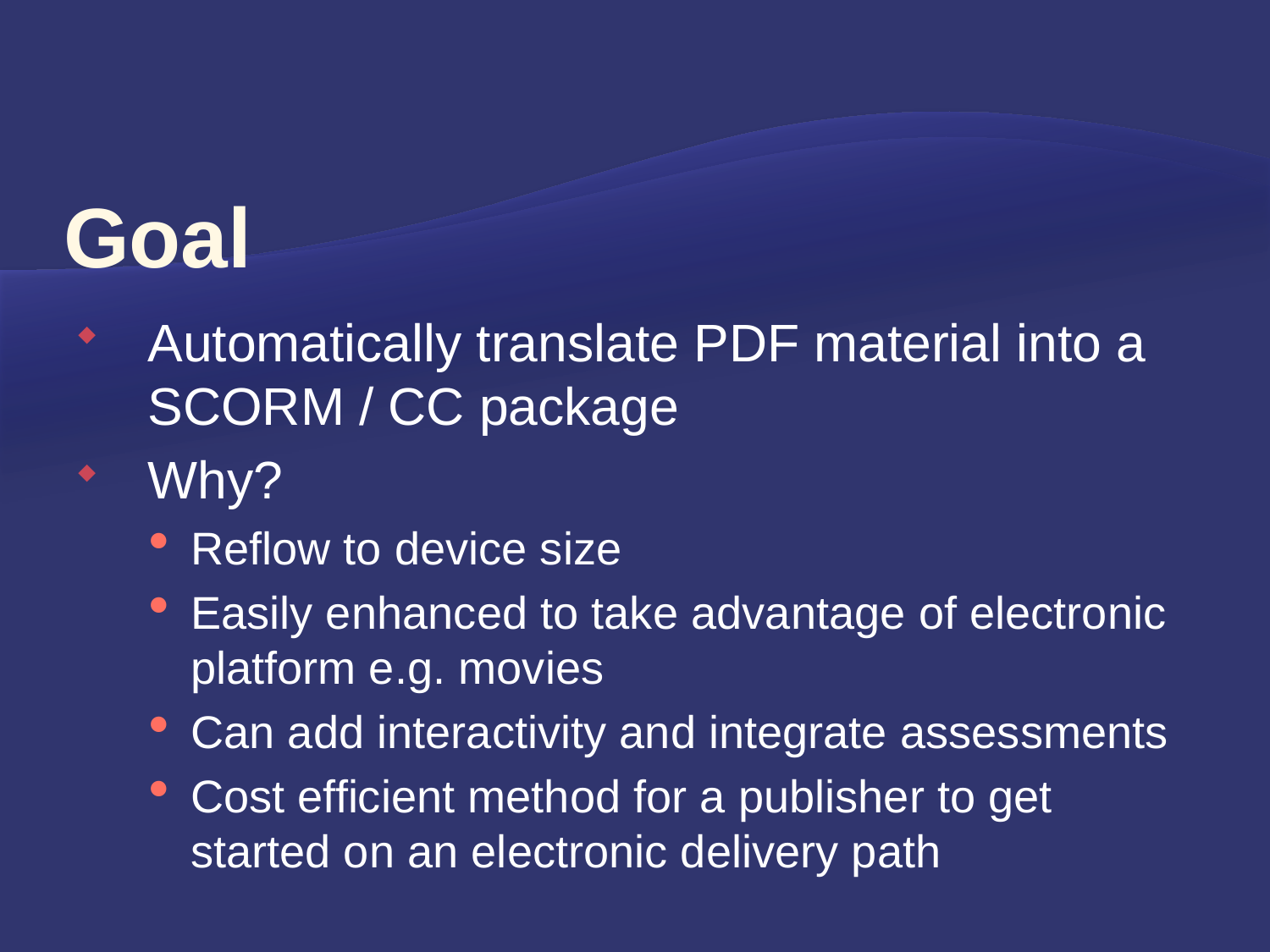

# Goal
Automatically translate PDF material into a SCORM / CC package
Why?
Reflow to device size
Easily enhanced to take advantage of electronic platform e.g. movies
Can add interactivity and integrate assessments
Cost efficient method for a publisher to get started on an electronic delivery path